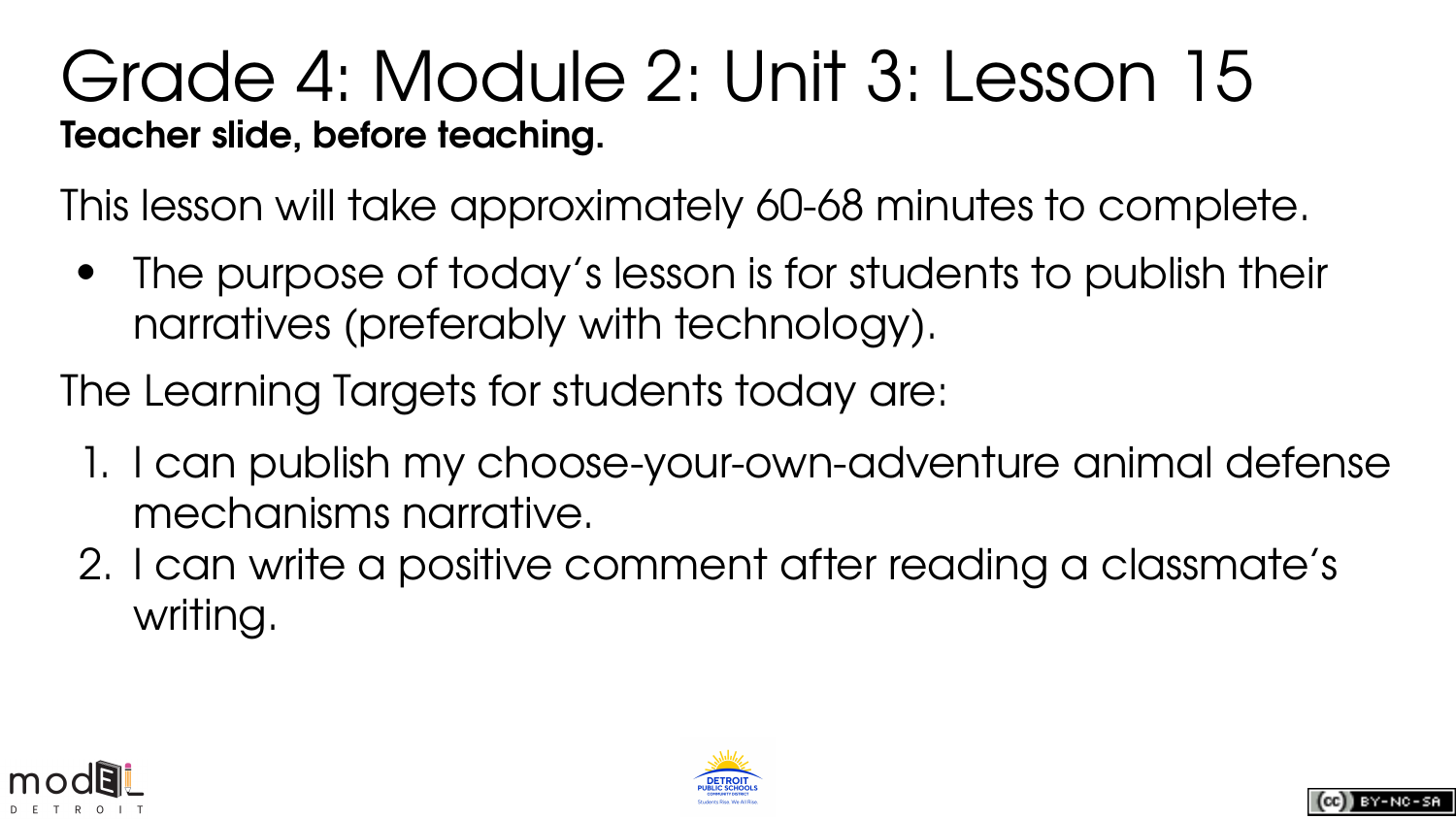

# Grade 4: Module 2: Unit 3: Lesson 15
Teacher slide, before teaching.
This lesson will take approximately 60-68 minutes to complete.
The purpose of today’s lesson is for students to publish their narratives (preferably with technology).
The Learning Targets for students today are:
I can publish my choose-your-own-adventure animal defense mechanisms narrative.
I can write a positive comment after reading a classmate’s writing.